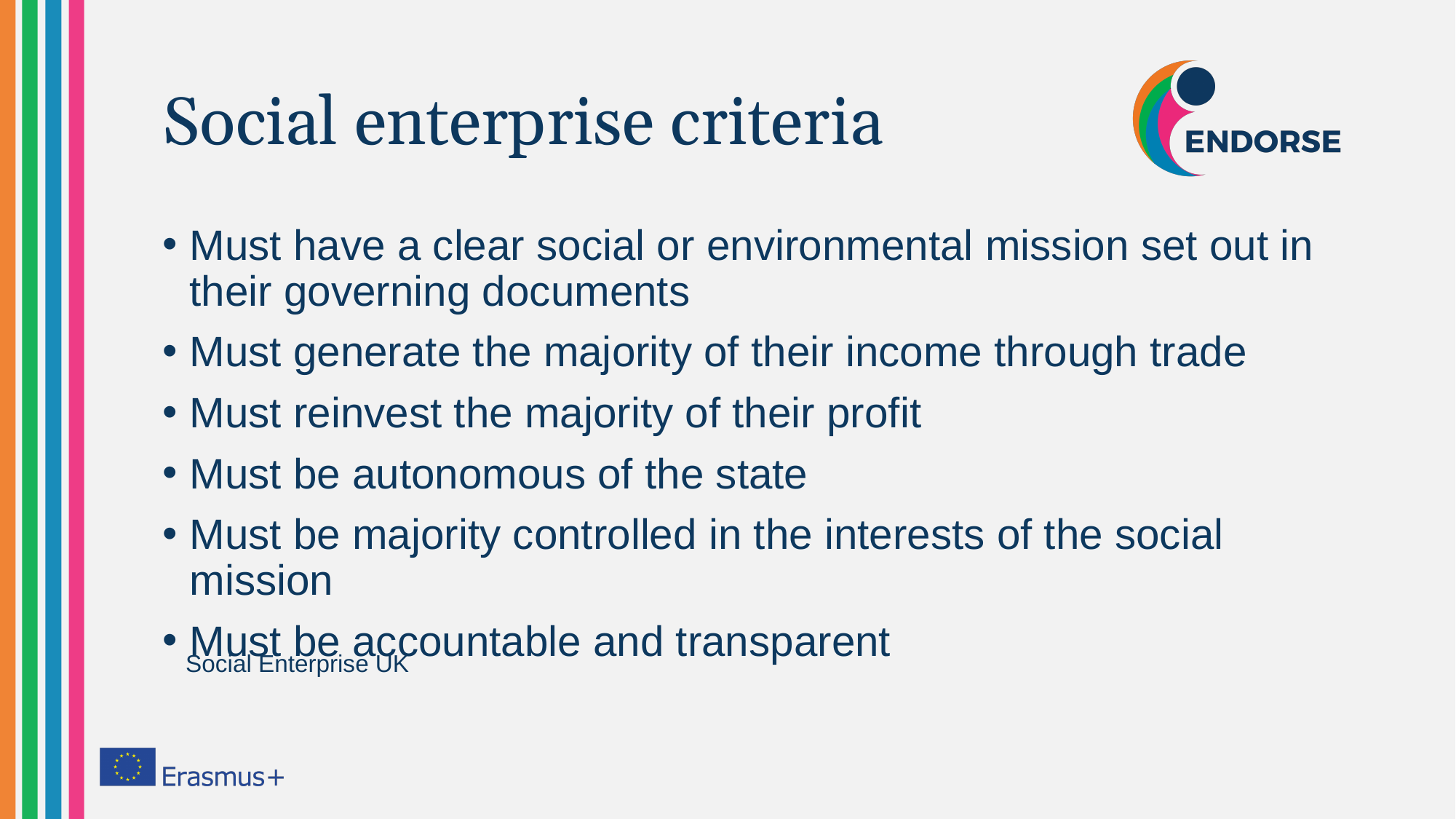

# Social enterprise criteria
Must have a clear social or environmental mission set out in their governing documents
Must generate the majority of their income through trade
Must reinvest the majority of their profit
Must be autonomous of the state
Must be majority controlled in the interests of the social mission
Must be accountable and transparent
Social Enterprise UK